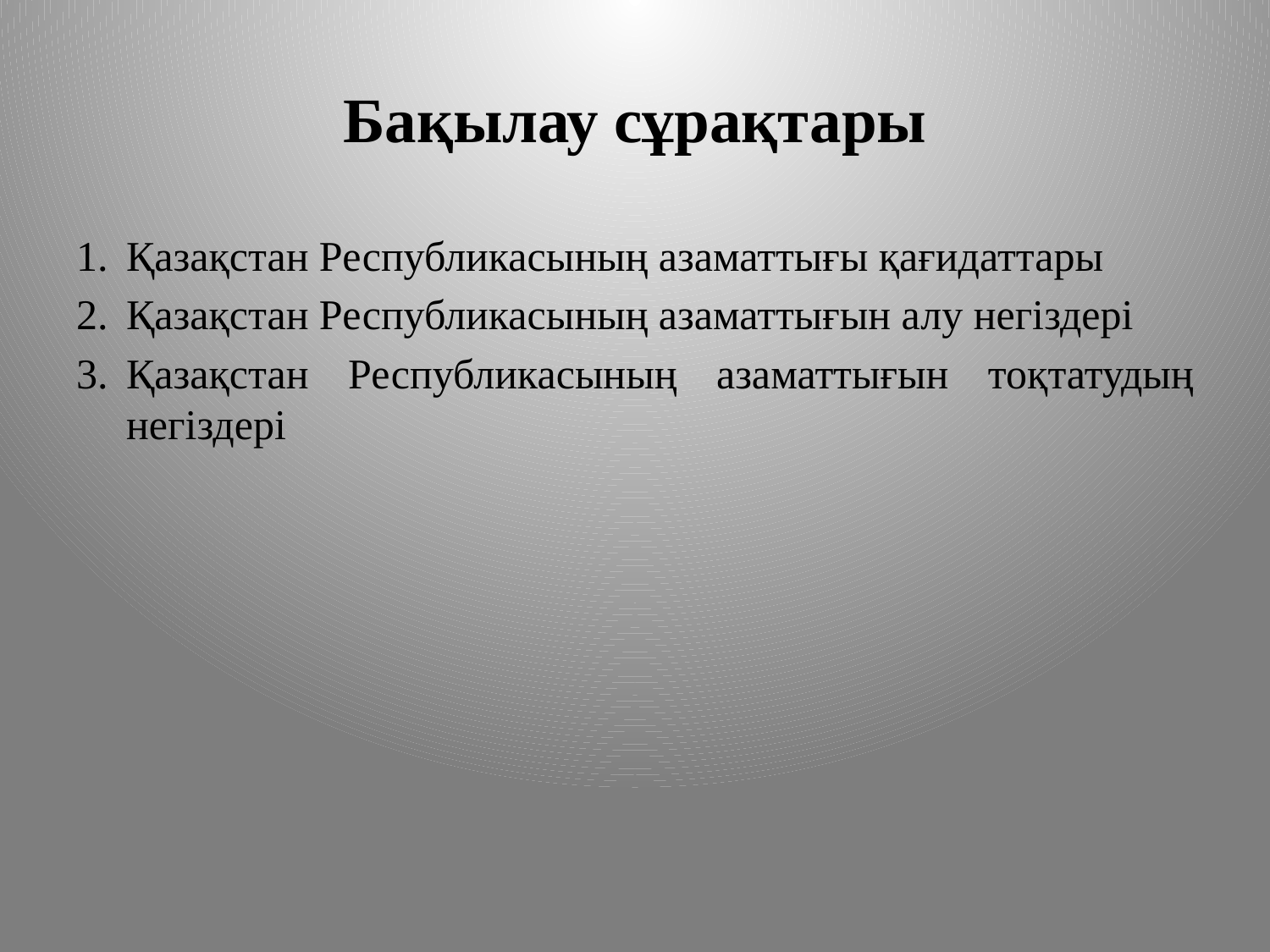

# Бақылау сұрақтары
Қазақстан Республикасының азаматтығы қағидаттары
Қазақстан Республикасының азаматтығын алу негіздері
Қазақстан Республикасының азаматтығын тоқтатудың негіздері